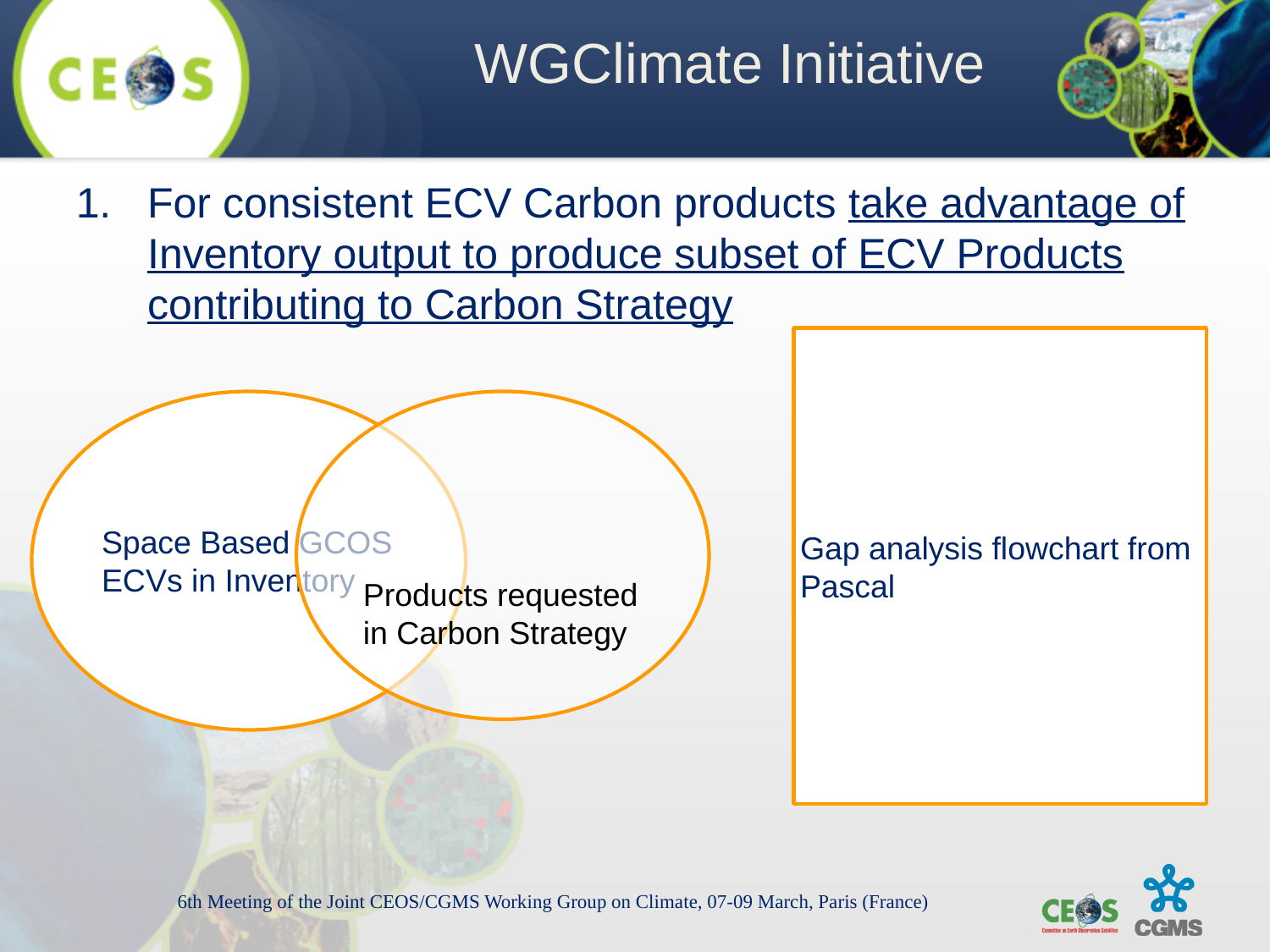

# WGClimate Initiative
For consistent ECV Carbon products take advantage of Inventory output to produce subset of ECV Products contributing to Carbon Strategy

Gap analysis flowchart from Pascal
Space Based GCOS ECVs in Inventory

Products requested in Carbon Strategy
6th Meeting of the Joint CEOS/CGMS Working Group on Climate, 07-09 March, Paris (France)